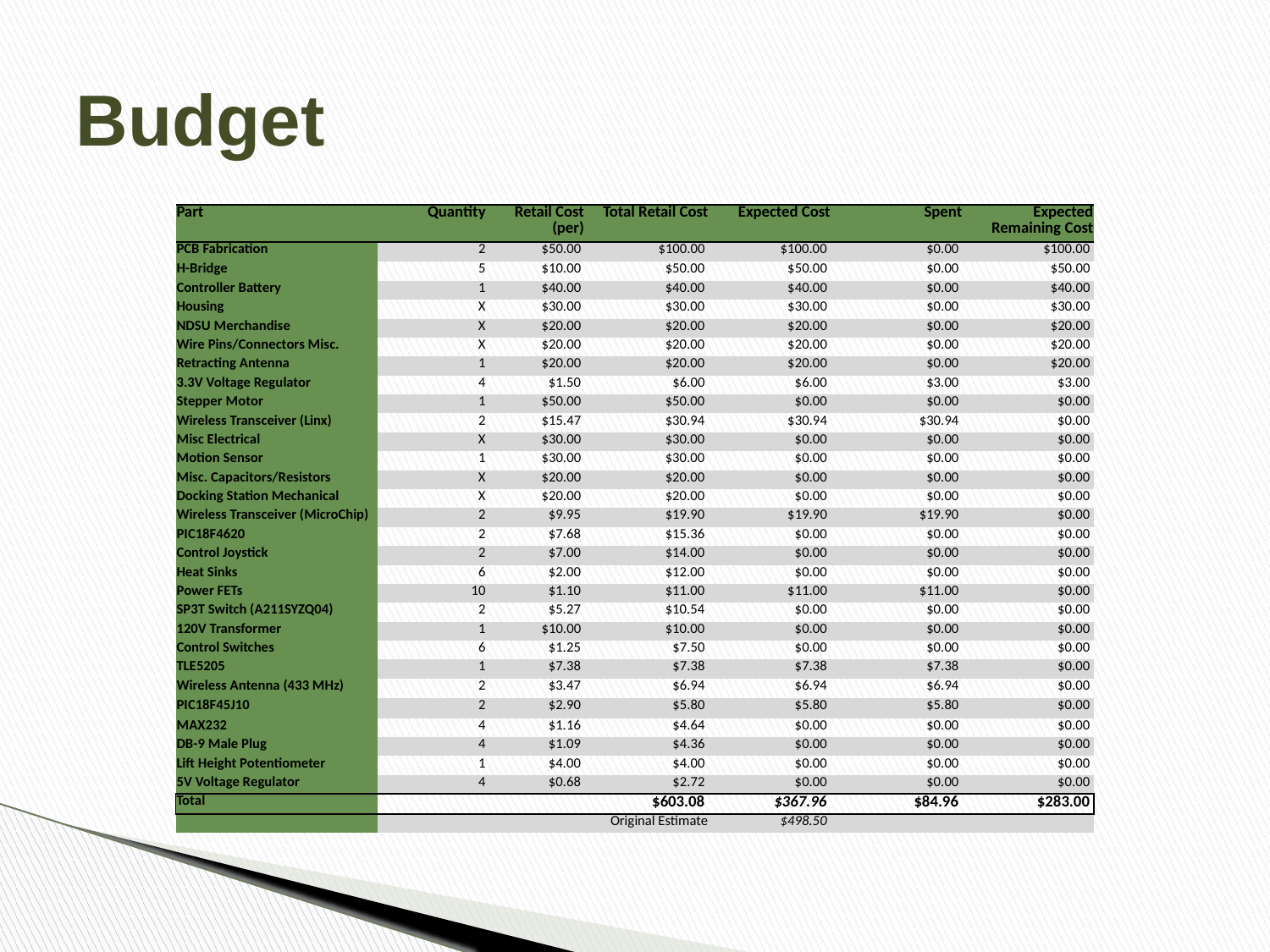

# Budget
| Part | Quantity | Retail Cost (per) | Total Retail Cost | Expected Cost | Spent | Expected Remaining Cost |
| --- | --- | --- | --- | --- | --- | --- |
| PCB Fabrication | 2 | $50.00 | $100.00 | $100.00 | $0.00 | $100.00 |
| H-Bridge | 5 | $10.00 | $50.00 | $50.00 | $0.00 | $50.00 |
| Controller Battery | 1 | $40.00 | $40.00 | $40.00 | $0.00 | $40.00 |
| Housing | X | $30.00 | $30.00 | $30.00 | $0.00 | $30.00 |
| NDSU Merchandise | X | $20.00 | $20.00 | $20.00 | $0.00 | $20.00 |
| Wire Pins/Connectors Misc. | X | $20.00 | $20.00 | $20.00 | $0.00 | $20.00 |
| Retracting Antenna | 1 | $20.00 | $20.00 | $20.00 | $0.00 | $20.00 |
| 3.3V Voltage Regulator | 4 | $1.50 | $6.00 | $6.00 | $3.00 | $3.00 |
| Stepper Motor | 1 | $50.00 | $50.00 | $0.00 | $0.00 | $0.00 |
| Wireless Transceiver (Linx) | 2 | $15.47 | $30.94 | $30.94 | $30.94 | $0.00 |
| Misc Electrical | X | $30.00 | $30.00 | $0.00 | $0.00 | $0.00 |
| Motion Sensor | 1 | $30.00 | $30.00 | $0.00 | $0.00 | $0.00 |
| Misc. Capacitors/Resistors | X | $20.00 | $20.00 | $0.00 | $0.00 | $0.00 |
| Docking Station Mechanical | X | $20.00 | $20.00 | $0.00 | $0.00 | $0.00 |
| Wireless Transceiver (MicroChip) | 2 | $9.95 | $19.90 | $19.90 | $19.90 | $0.00 |
| PIC18F4620 | 2 | $7.68 | $15.36 | $0.00 | $0.00 | $0.00 |
| Control Joystick | 2 | $7.00 | $14.00 | $0.00 | $0.00 | $0.00 |
| Heat Sinks | 6 | $2.00 | $12.00 | $0.00 | $0.00 | $0.00 |
| Power FETs | 10 | $1.10 | $11.00 | $11.00 | $11.00 | $0.00 |
| SP3T Switch (A211SYZQ04) | 2 | $5.27 | $10.54 | $0.00 | $0.00 | $0.00 |
| 120V Transformer | 1 | $10.00 | $10.00 | $0.00 | $0.00 | $0.00 |
| Control Switches | 6 | $1.25 | $7.50 | $0.00 | $0.00 | $0.00 |
| TLE5205 | 1 | $7.38 | $7.38 | $7.38 | $7.38 | $0.00 |
| Wireless Antenna (433 MHz) | 2 | $3.47 | $6.94 | $6.94 | $6.94 | $0.00 |
| PIC18F45J10 | 2 | $2.90 | $5.80 | $5.80 | $5.80 | $0.00 |
| MAX232 | 4 | $1.16 | $4.64 | $0.00 | $0.00 | $0.00 |
| DB-9 Male Plug | 4 | $1.09 | $4.36 | $0.00 | $0.00 | $0.00 |
| Lift Height Potentiometer | 1 | $4.00 | $4.00 | $0.00 | $0.00 | $0.00 |
| 5V Voltage Regulator | 4 | $0.68 | $2.72 | $0.00 | $0.00 | $0.00 |
| Total |  |  | $603.08 | $367.96 | $84.96 | $283.00 |
|  |  |  | Original Estimate | $498.50 |  |  |